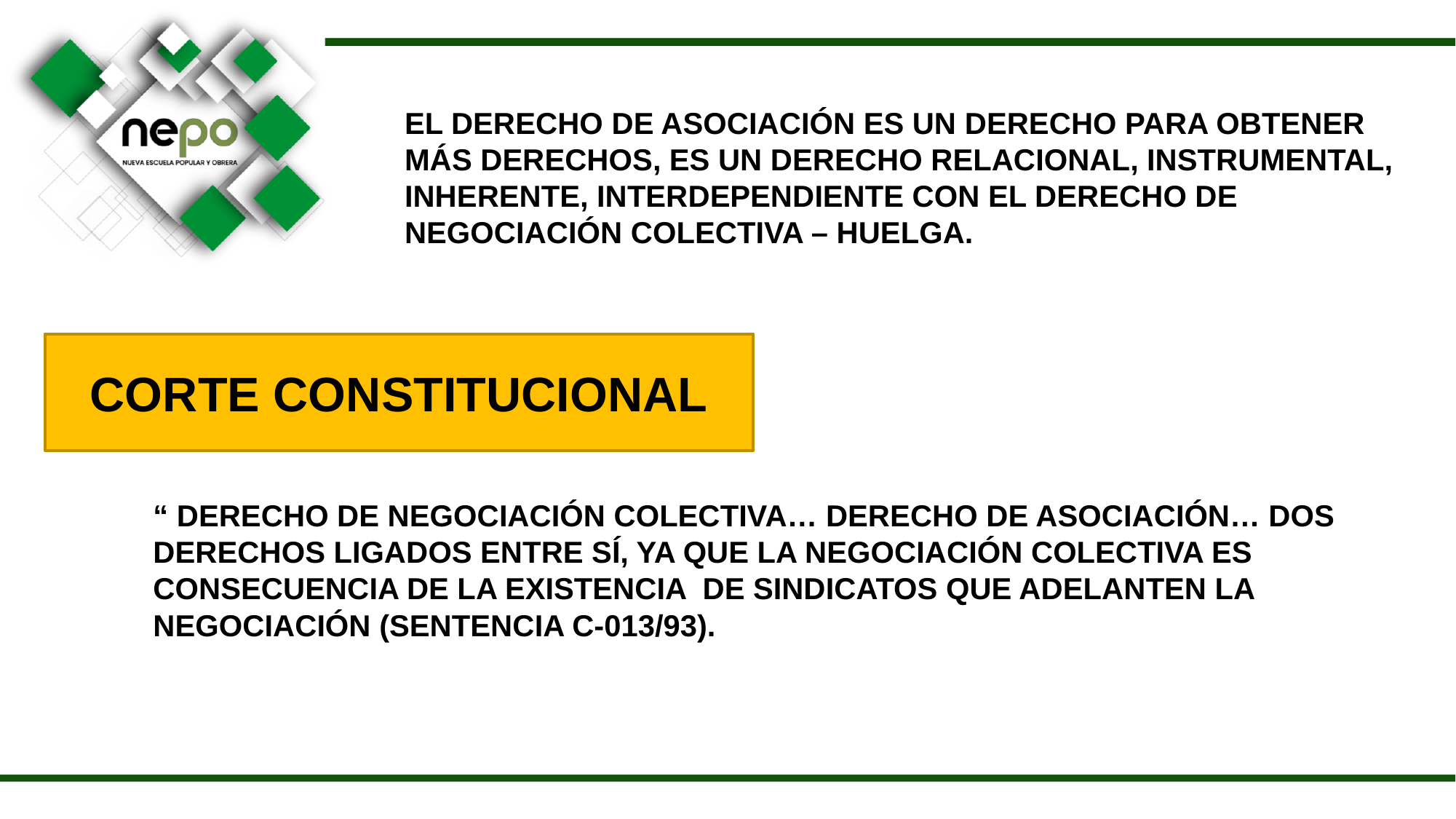

EL DERECHO DE ASOCIACIÓN ES UN DERECHO PARA OBTENER MÁS DERECHOS, ES UN DERECHO RELACIONAL, INSTRUMENTAL, INHERENTE, INTERDEPENDIENTE CON EL DERECHO DE NEGOCIACIÓN COLECTIVA – HUELGA.
CORTE CONSTITUCIONAL
“ DERECHO DE NEGOCIACIÓN COLECTIVA… DERECHO DE ASOCIACIÓN… DOS DERECHOS LIGADOS ENTRE SÍ, YA QUE LA NEGOCIACIÓN COLECTIVA ES CONSECUENCIA DE LA EXISTENCIA  DE SINDICATOS QUE ADELANTEN LA NEGOCIACIÓN (SENTENCIA C-013/93).